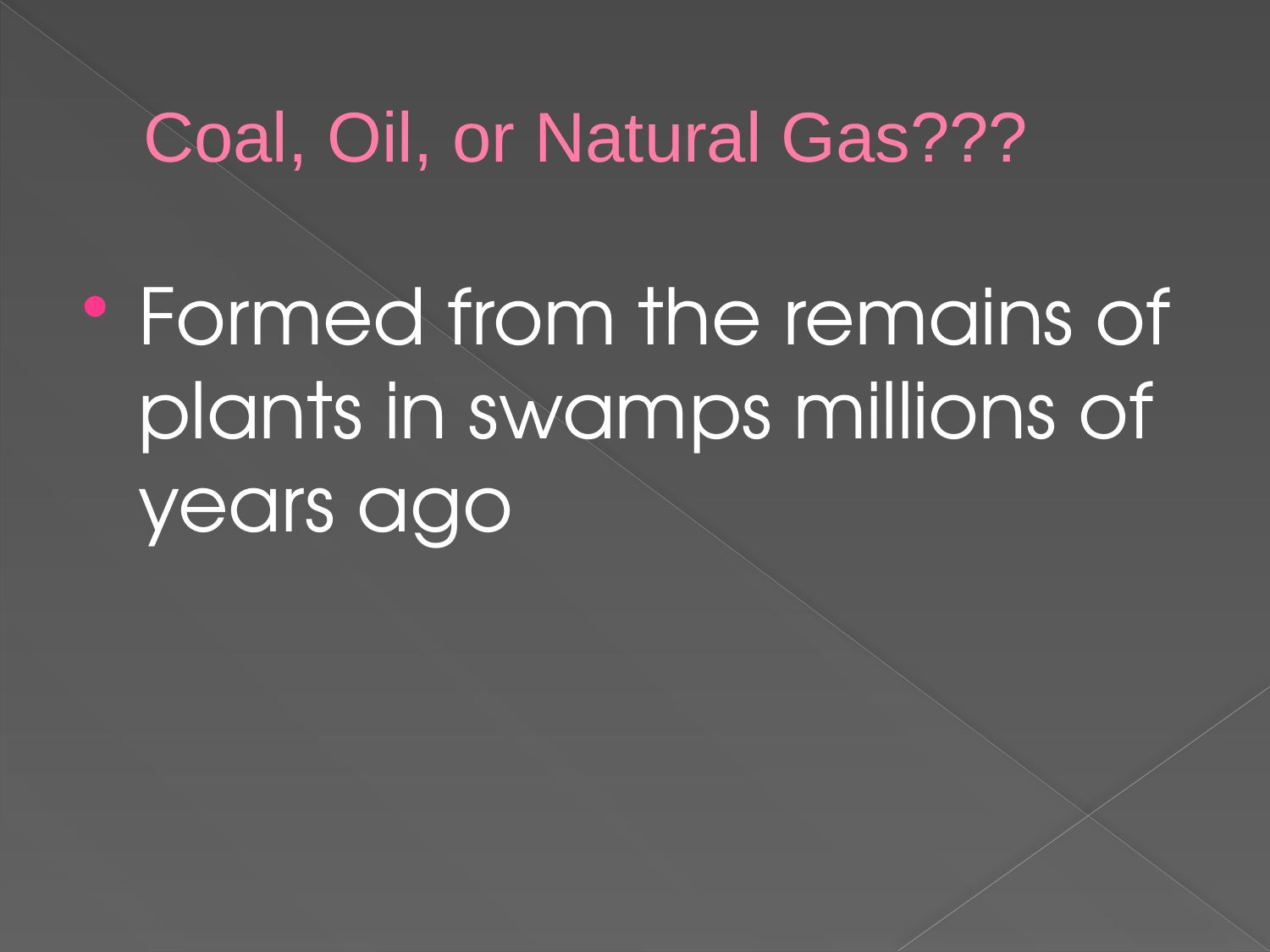

# Coal, Oil, or Natural Gas???
Formed from the remains of plants in swamps millions of years ago